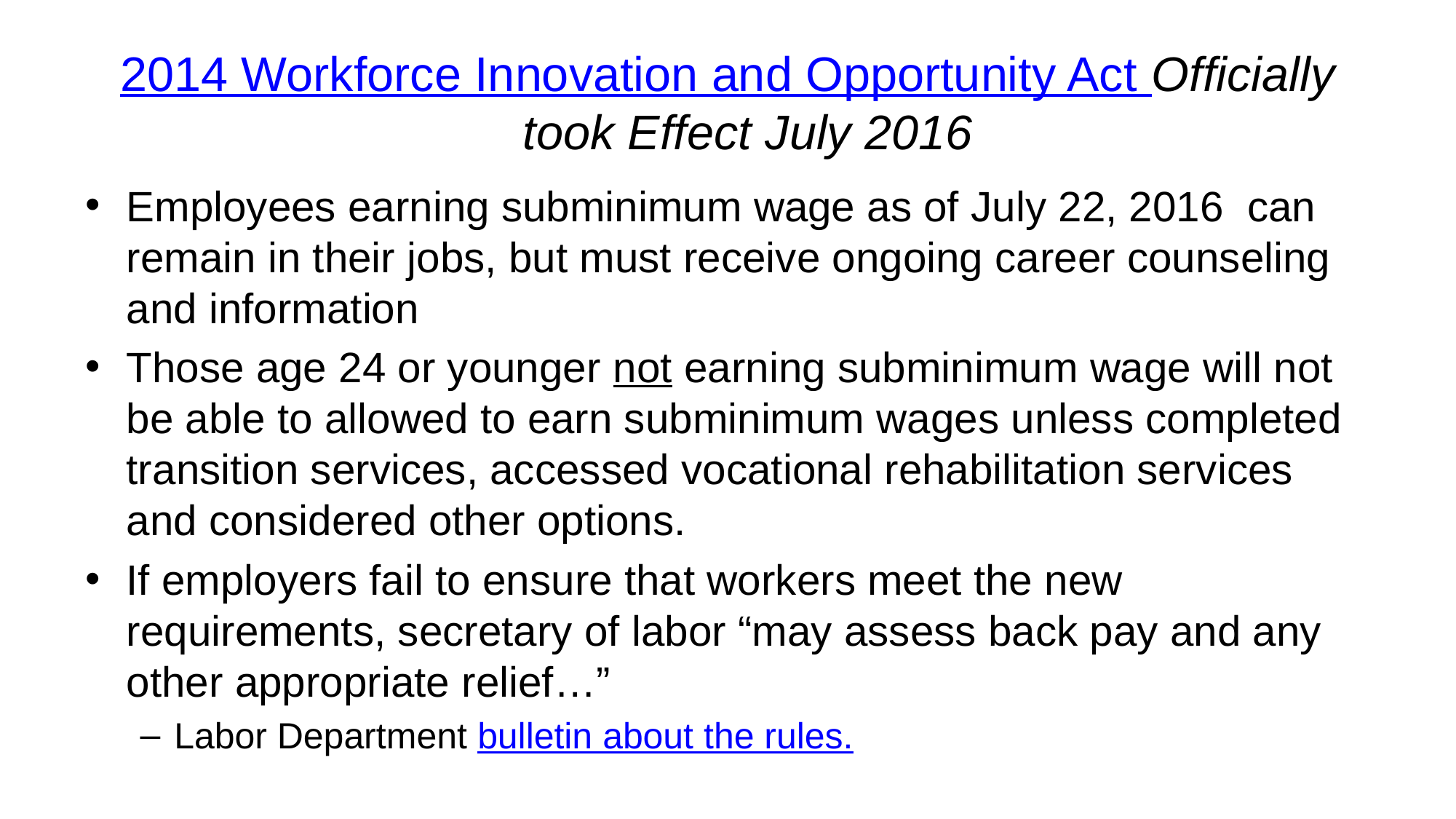

# 2014 Workforce Innovation and Opportunity Act Officially took Effect July 2016
Employees earning subminimum wage as of July 22, 2016  can remain in their jobs, but must receive ongoing career counseling and information
Those age 24 or younger not earning subminimum wage will not be able to allowed to earn subminimum wages unless completed transition services, accessed vocational rehabilitation services and considered other options.
If employers fail to ensure that workers meet the new requirements, secretary of labor “may assess back pay and any other appropriate relief…”
Labor Department bulletin about the rules.